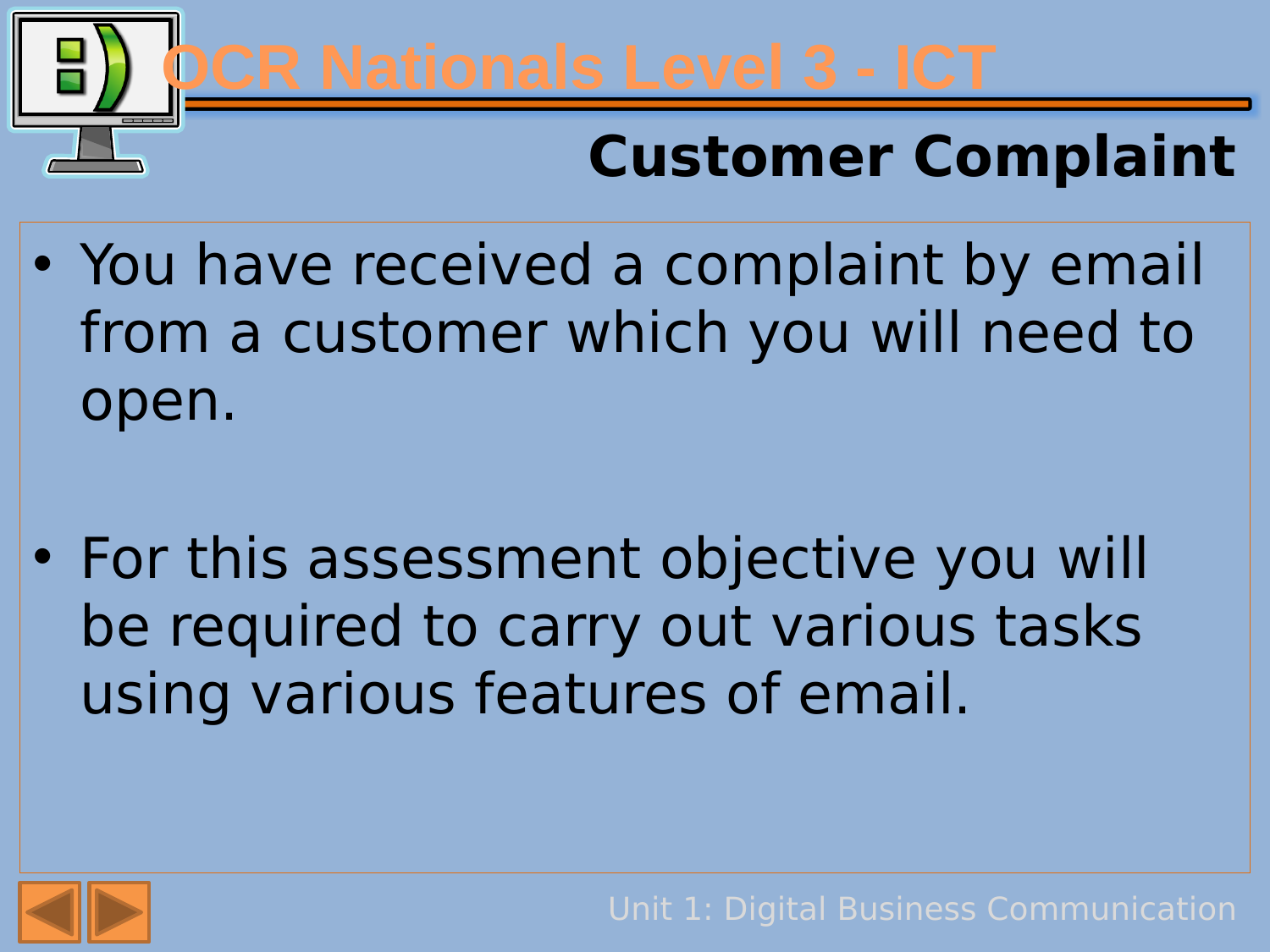

# Customer Complaint
You have received a complaint by email from a customer which you will need to open.

For this assessment objective you will be required to carry out various tasks using various features of email.